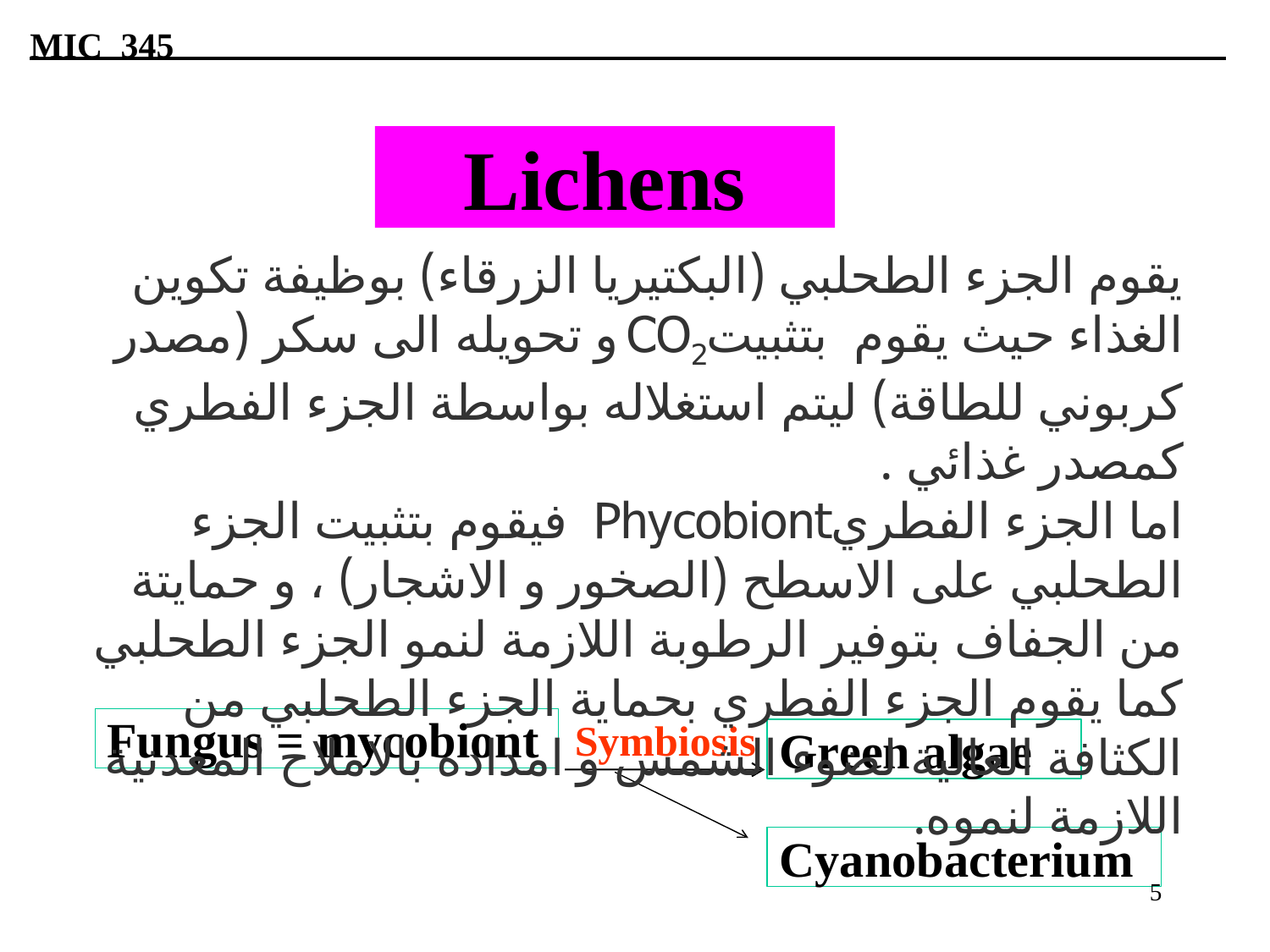

MIC  345

Lichens
يقوم الجزء الطحلبي (البكتيريا الزرقاء) بوظيفة تكوين الغذاء حيث يقوم  بتثبيتCO2 و تحويله الى سكر (مصدر كربوني للطاقة) ليتم استغلاله بواسطة الجزء الفطري كمصدر غذائي .
اما الجزء الفطريPhycobiont  فيقوم بتثبيت الجزء الطحلبي على الاسطح (الصخور و الاشجار) ، و حمايتة من الجفاف بتوفير الرطوبة اللازمة لنمو الجزء الطحلبي كما يقوم الجزء الفطري بحماية الجزء الطحلبي من الكثافة العالية لضوء الشمس و امداده بالاملاح المعدنية اللازمة لنموه.
Fungus = mycobiont
Symbiosis
Green algae

Cyanobacterium
5